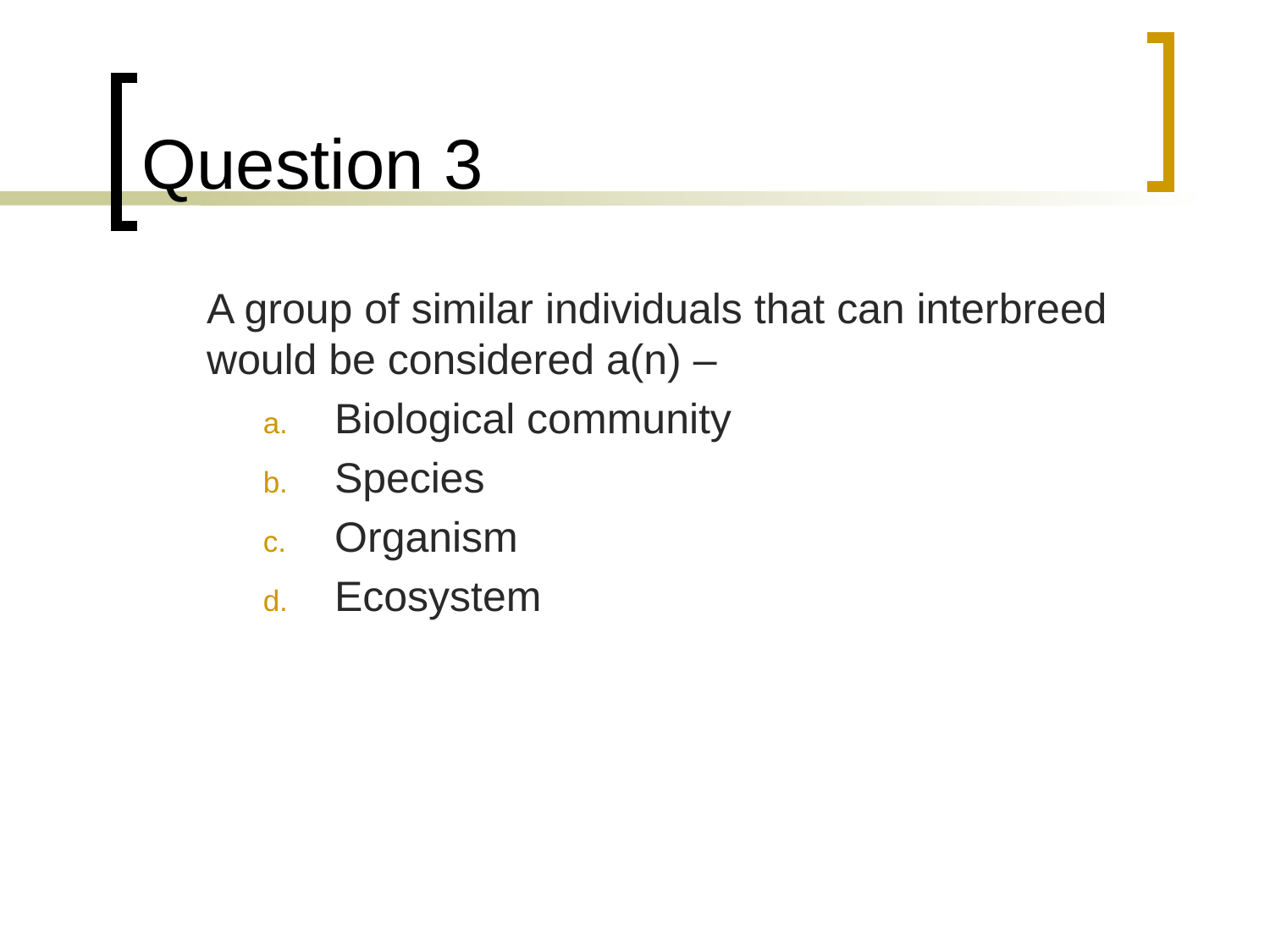

# Question 3
	A group of similar individuals that can interbreed would be considered a(n) –
Biological community
Species
Organism
Ecosystem